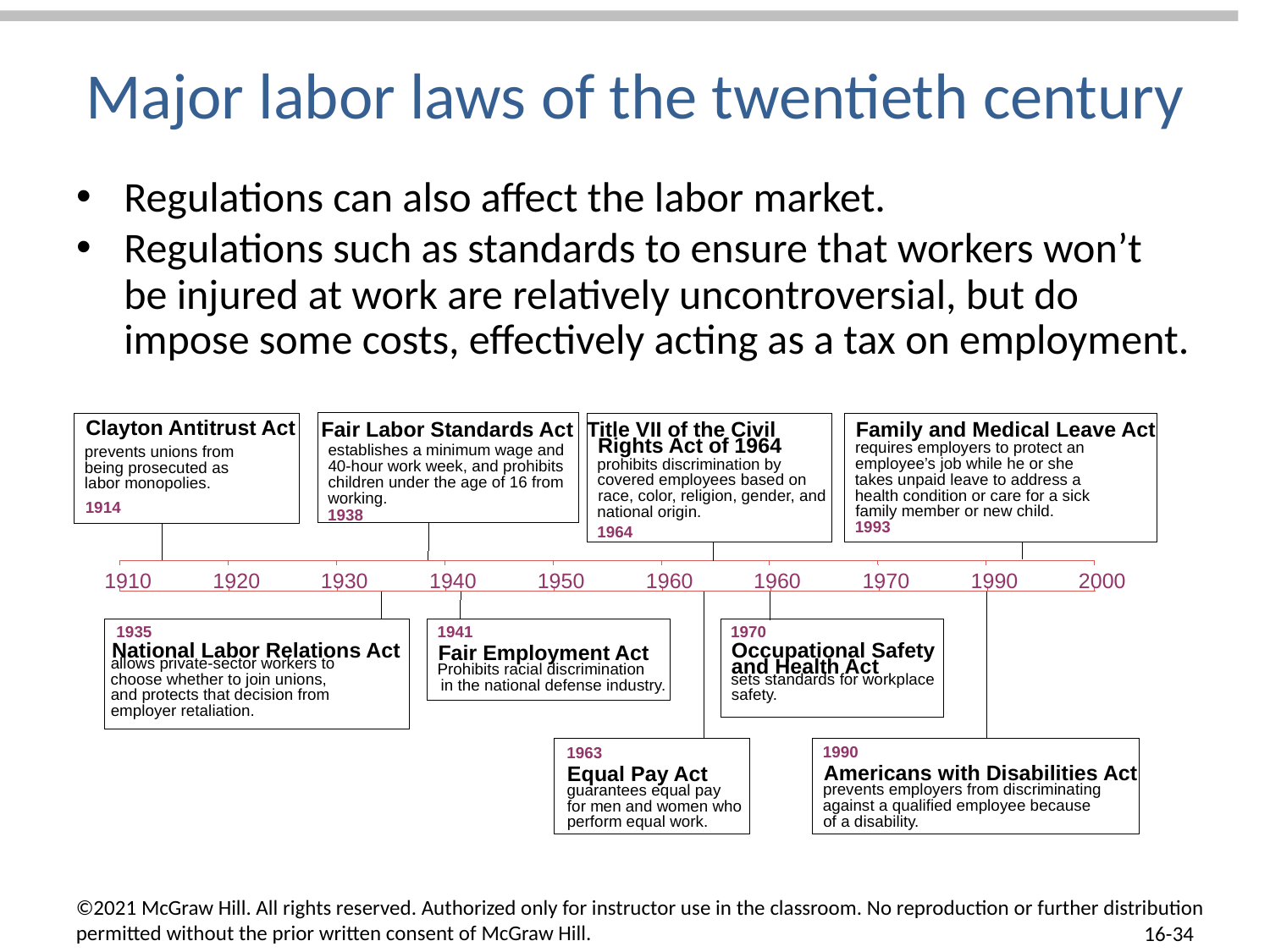

# Major labor laws of the twentieth century
Regulations can also affect the labor market.
Regulations such as standards to ensure that workers won’t be injured at work are relatively uncontroversial, but do impose some costs, effectively acting as a tax on employment.

Clayton Antitrust Act
prevents unions from
being prosecuted as
labor monopolies.
1914

Fair Labor Standards Act
establishes a minimum wage and
40-hour work week, and prohibits
children under the age of 16 from
working.
1938

Title VII of the Civil
Rights Act of 1964
prohibits discrimination by
covered employees based on
race, color, religion, gender, and
national origin.
1964

Family and Medical Leave Act
requires employers to protect an
employee’s job while he or she
takes unpaid leave to address a
health condition or care for a sick
family member or new child.
1993

1910
1920
1930
1940
1950
1960
1960
1970
1990
2000

1935
National Labor Relations Act
allows private-sector workers to
choose whether to join unions,
and protects that decision from
employer retaliation.

1941
Fair Employment Act
Prohibits racial discrimination
in the national defense industry.

1970
Occupational Safety
sets standards for workplace
safety.
and Health Act

1963
Equal Pay Act
guarantees equal pay
for men and women who
perform equal work.

1990
Americans with Disabilities Act
prevents employers from discriminating
against a qualified employee because
of a disability.